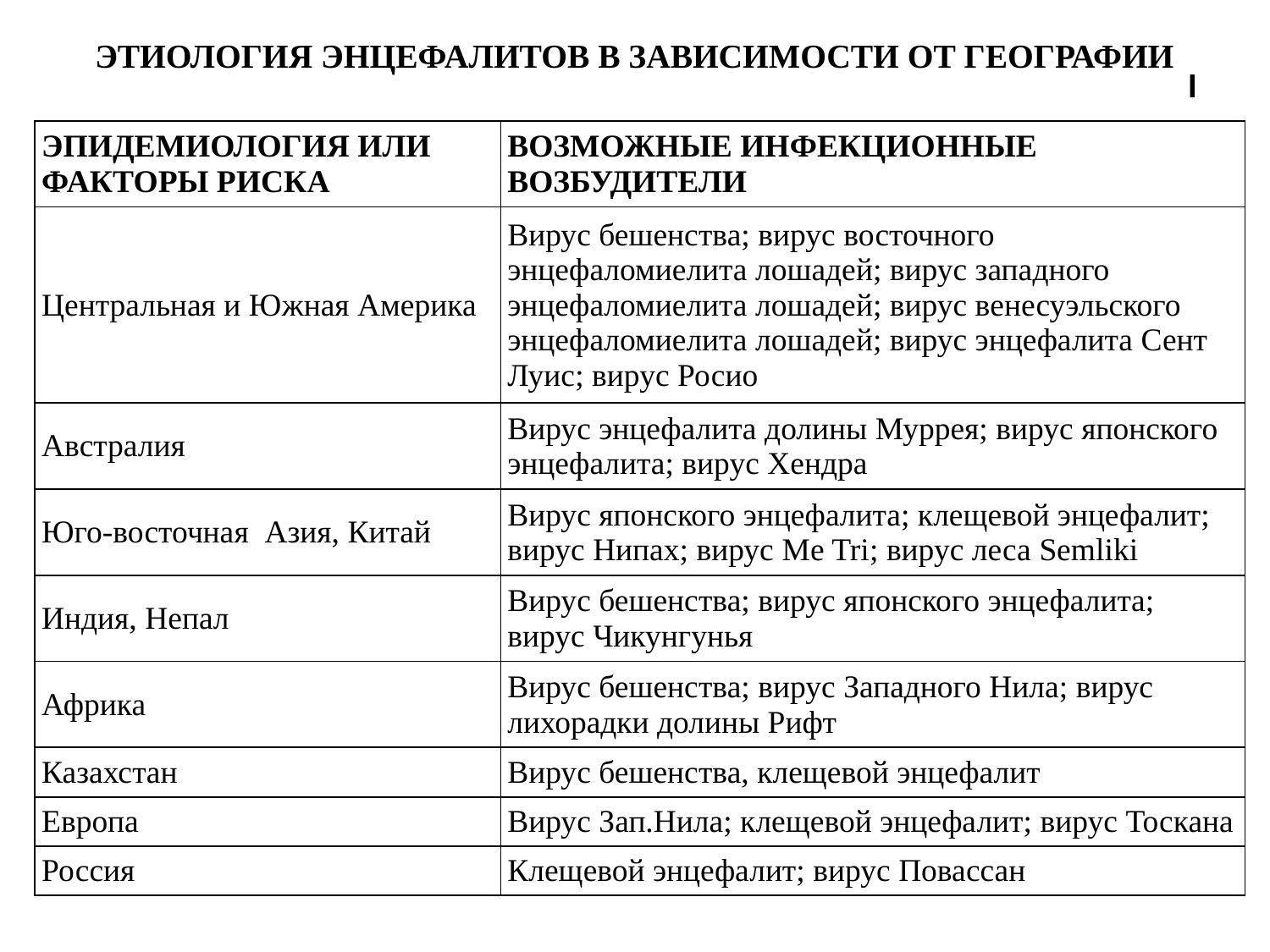

# ЭТИОЛОГИЯ ЭНЦЕФАЛИТОВ В ЗАВИСИМОСТИ ОТ ГЕОГРАФИИ
I
| ЭПИДЕМИОЛОГИЯ ИЛИ ФАКТОРЫ РИСКА | ВОЗМОЖНЫЕ ИНФЕКЦИОННЫЕ ВОЗБУДИТЕЛИ |
| --- | --- |
| Центральная и Южная Америка | Вирус бешенства; вирус восточного энцефаломиелита лошадей; вирус западного энцефаломиелита лошадей; вирус венесуэльского энцефаломиелита лошадей; вирус энцефалита Сент Луис; вирус Росио |
| Австралия | Вирус энцефалита долины Муррея; вирус японского энцефалита; вирус Хендра |
| Юго-восточная Азия, Китай | Вирус японского энцефалита; клещевой энцефалит; вирус Нипах; вирус Me Tri; вирус леса Semliki |
| Индия, Непал | Вирус бешенства; вирус японского энцефалита; вирус Чикунгунья |
| Африка | Вирус бешенства; вирус Западного Нила; вирус лихорадки долины Рифт |
| Казахстан | Вирус бешенства, клещевой энцефалит |
| Европа | Вирус Зап.Нила; клещевой энцефалит; вирус Тоскана |
| Россия | Клещевой энцефалит; вирус Повассан |